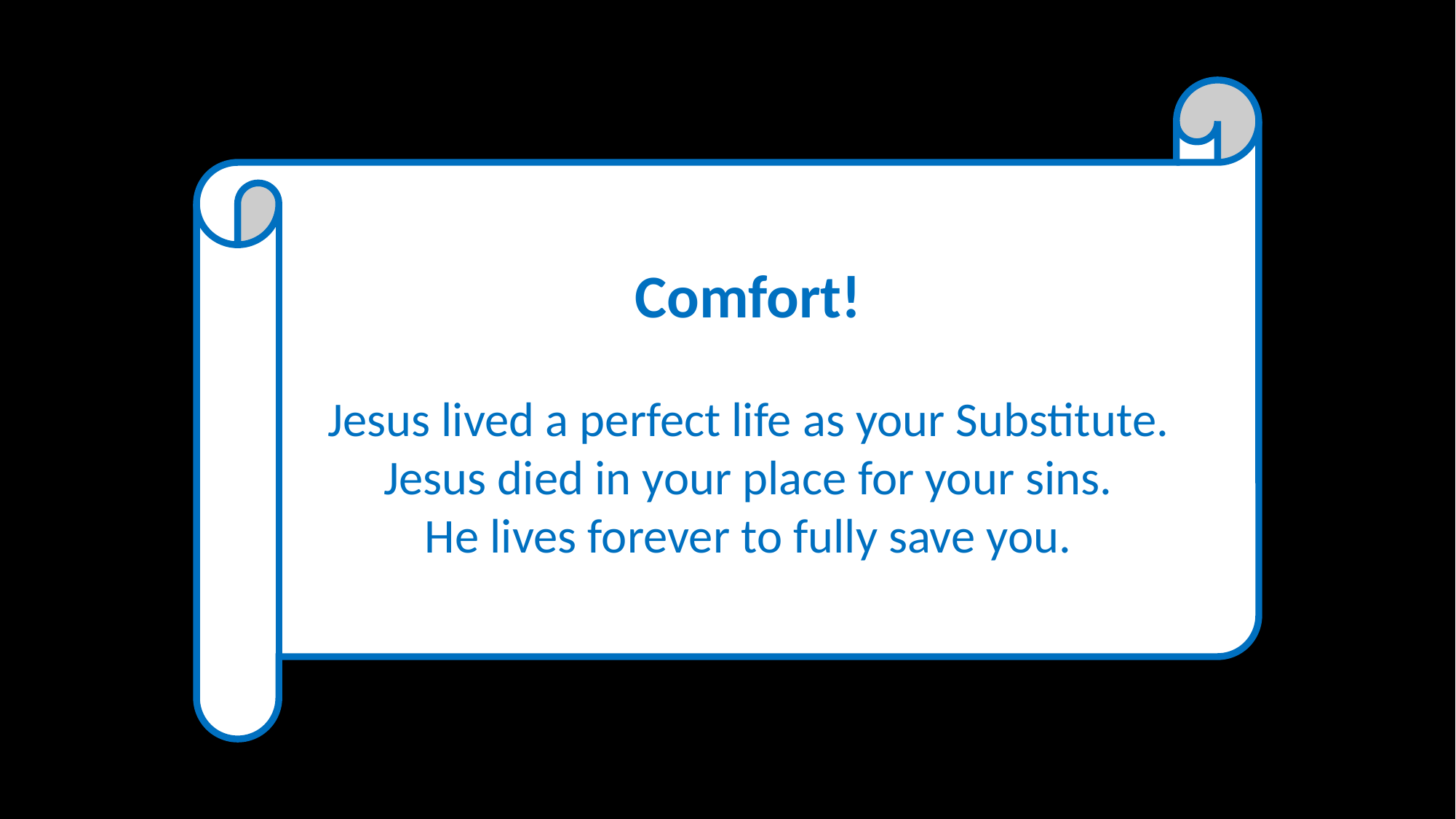

Comfort!

Jesus lived a perfect life as your Substitute.
Jesus died in your place for your sins.
He lives forever to fully save you.